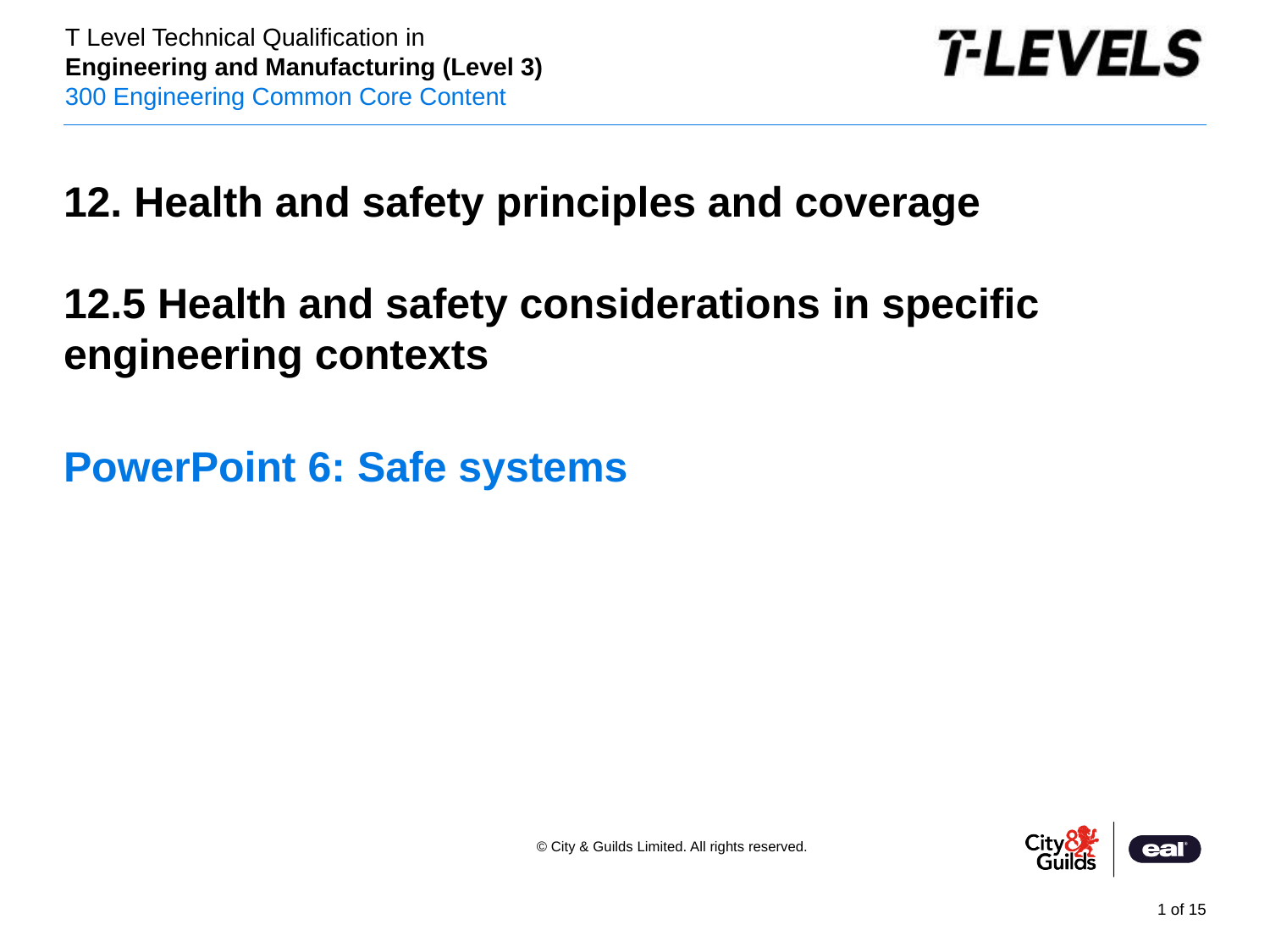

12. Health and safety principles and coverage

12.5 Health and safety considerations in specific engineering contexts

PowerPoint presentation
# PowerPoint 6: Safe systems